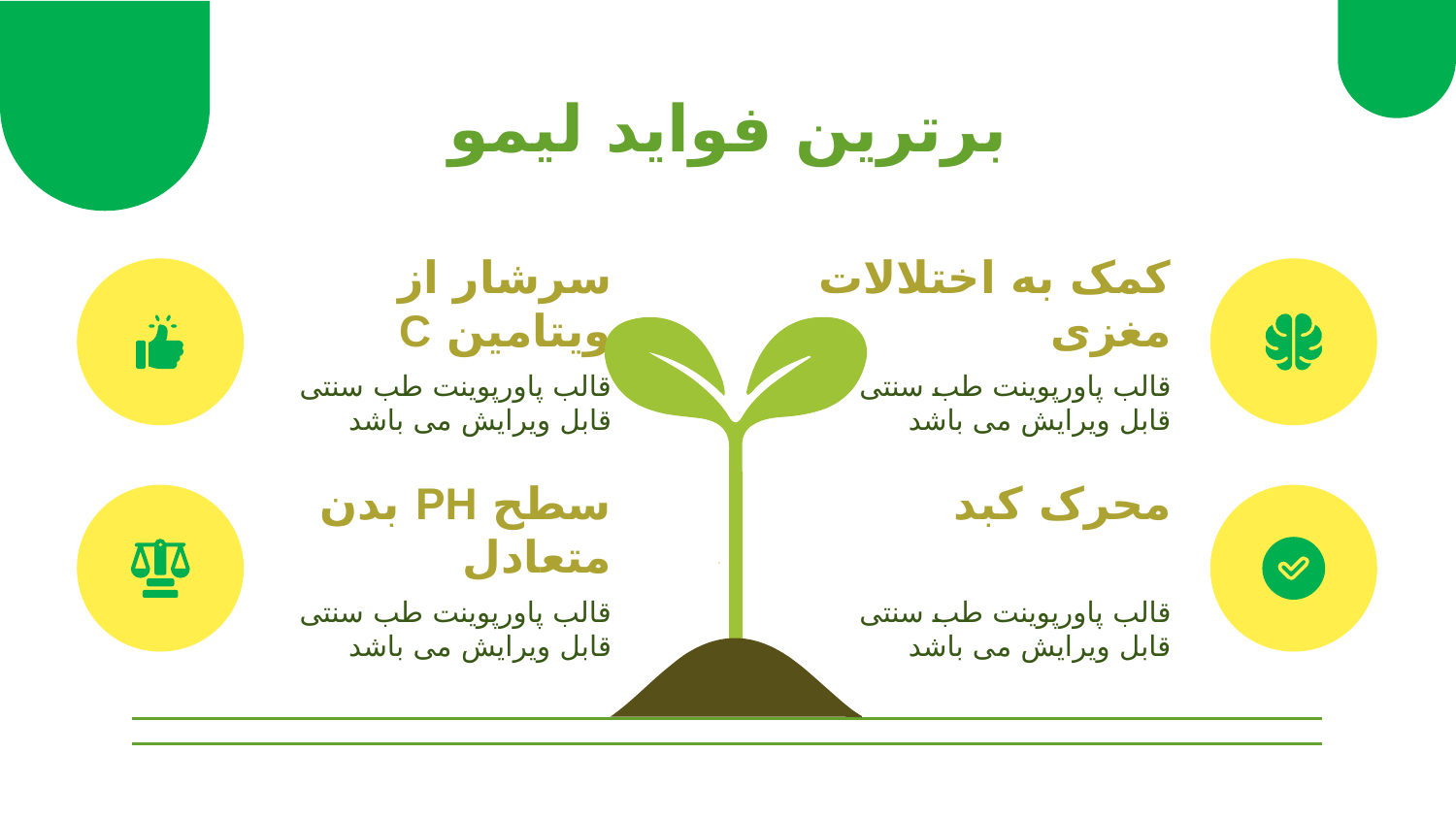

# برترین فواید لیمو
سرشار از ویتامین C
کمک به اختلالات مغزی

قالب پاورپوینت طب سنتی قابل ویرایش می باشد
قالب پاورپوینت طب سنتی قابل ویرایش می باشد
سطح PH بدن متعادل
محرک کبد

قالب پاورپوینت طب سنتی قابل ویرایش می باشد
قالب پاورپوینت طب سنتی قابل ویرایش می باشد